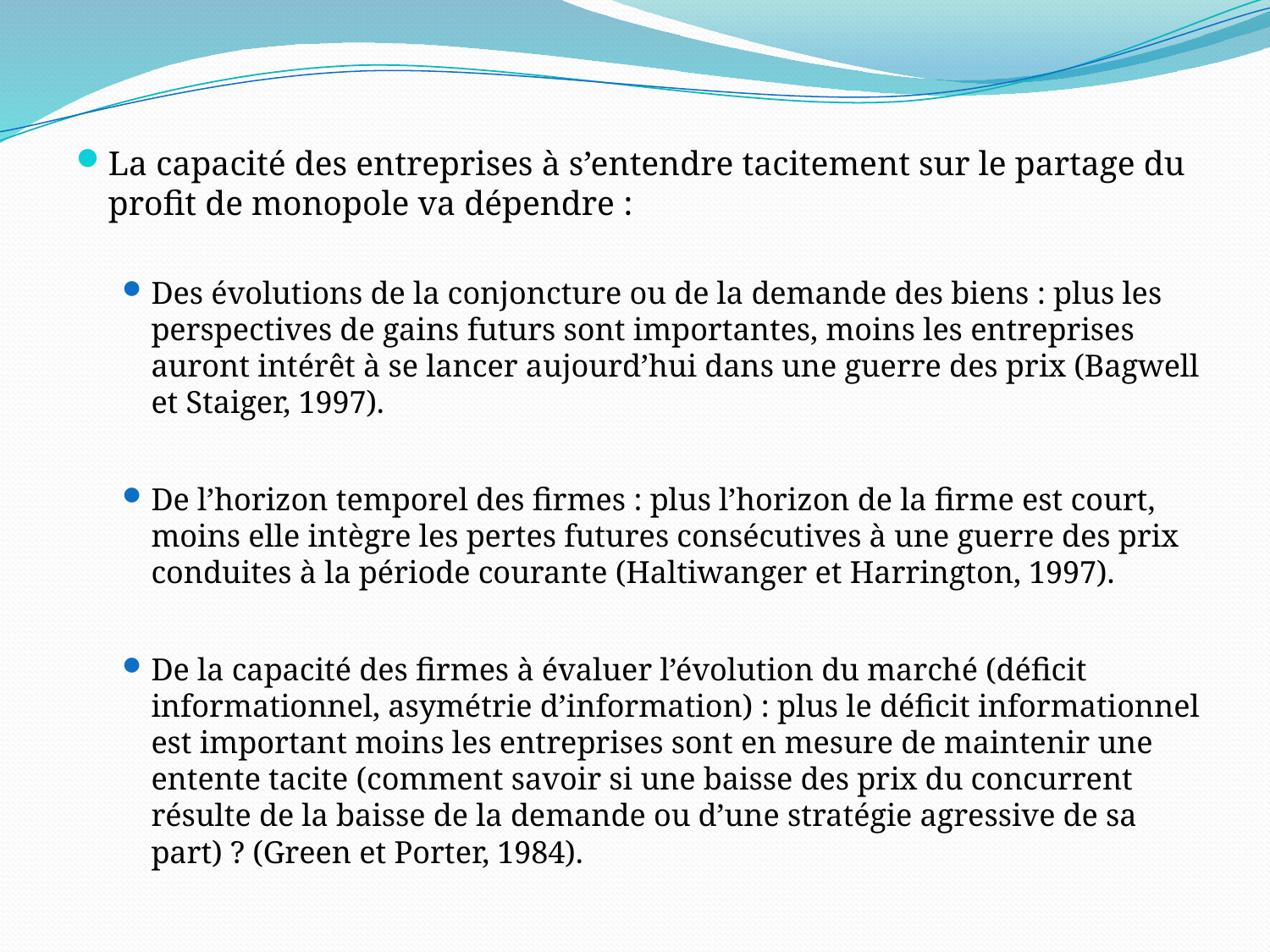

La capacité des entreprises à s’entendre tacitement sur le partage du profit de monopole va dépendre :

Des évolutions de la conjoncture ou de la demande des biens : plus les perspectives de gains futurs sont importantes, moins les entreprises auront intérêt à se lancer aujourd’hui dans une guerre des prix (Bagwell et Staiger, 1997).

De l’horizon temporel des firmes : plus l’horizon de la firme est court, moins elle intègre les pertes futures consécutives à une guerre des prix conduites à la période courante (Haltiwanger et Harrington, 1997).

De la capacité des firmes à évaluer l’évolution du marché (déficit informationnel, asymétrie d’information) : plus le déficit informationnel est important moins les entreprises sont en mesure de maintenir une entente tacite (comment savoir si une baisse des prix du concurrent résulte de la baisse de la demande ou d’une stratégie agressive de sa part) ? (Green et Porter, 1984).